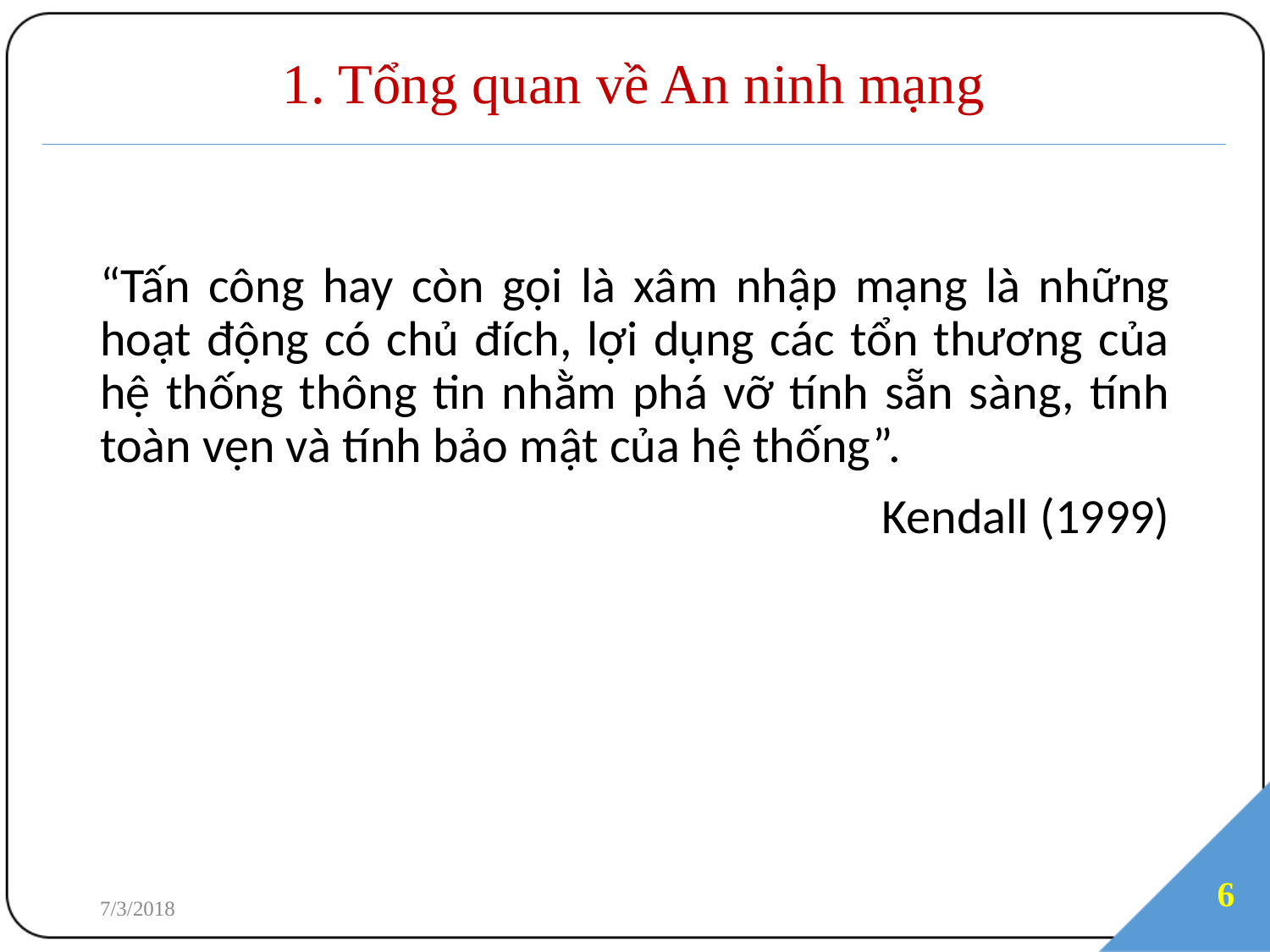

# 1. Tổng quan về An ninh mạng
“Tấn công hay còn gọi là xâm nhập mạng là những hoạt động có chủ đích, lợi dụng các tổn thương của hệ thống thông tin nhằm phá vỡ tính sẵn sàng, tính toàn vẹn và tính bảo mật của hệ thống”.
Kendall (1999)

6
7/3/2018